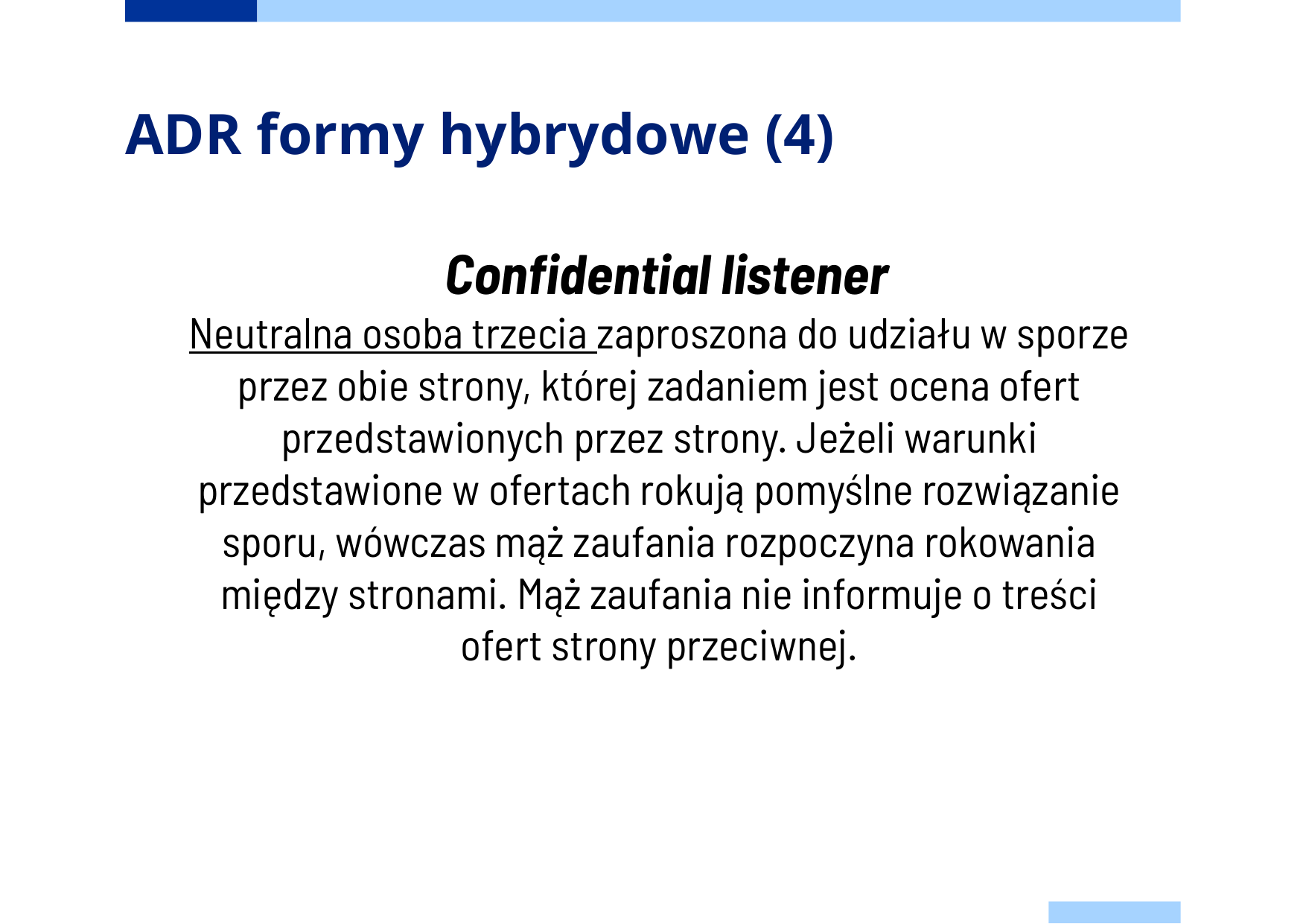

# ADR formy hybrydowe (4)
	 Confidential listener
Neutralna osoba trzecia zaproszona do udziału w sporze przez obie strony, której zadaniem jest ocena ofert przedstawionych przez strony. Jeżeli warunki przedstawione w ofertach rokują pomyślne rozwiązanie sporu, wówczas mąż zaufania rozpoczyna rokowania między stronami. Mąż zaufania nie informuje o treści ofert strony przeciwnej.